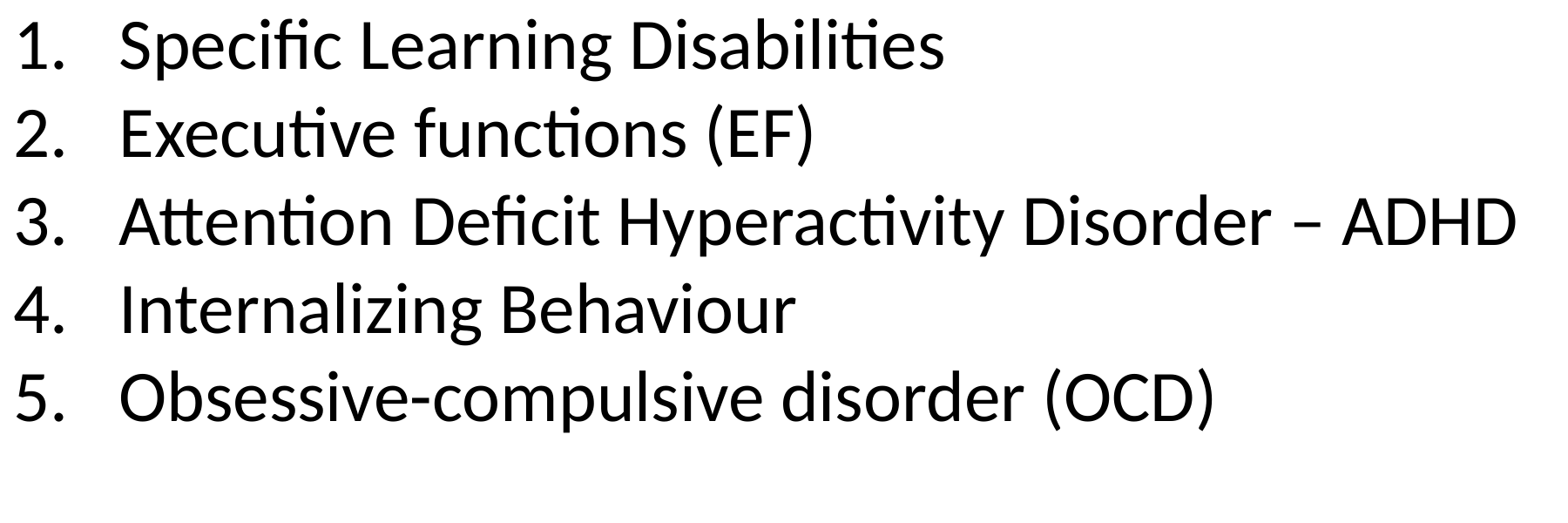

Specific Learning Disabilities
Executive functions (EF)
Attention Deficit Hyperactivity Disorder – ADHD
Internalizing Behaviour
Obsessive-compulsive disorder (OCD)